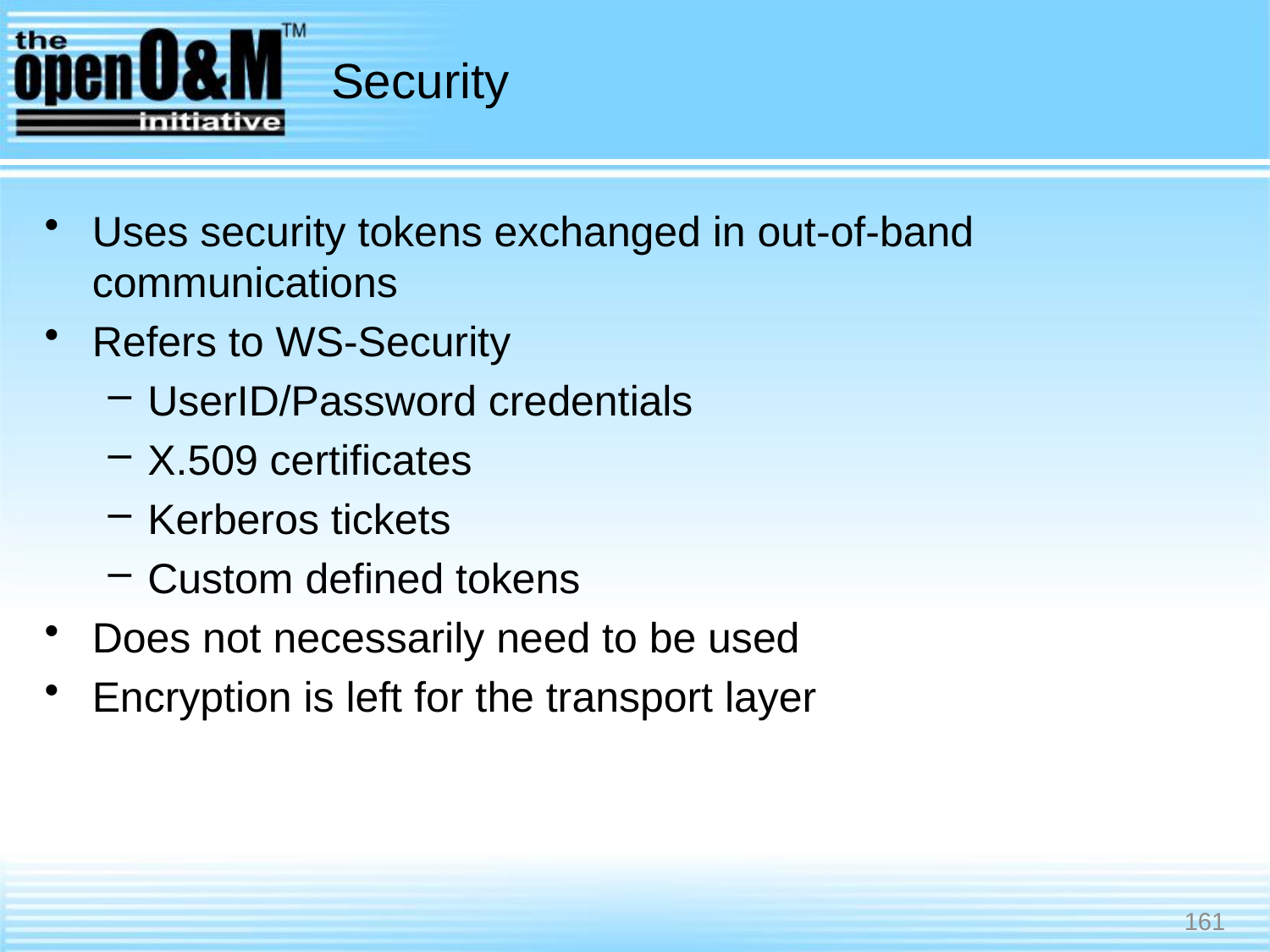

# Security
Uses security tokens exchanged in out-of-band communications
Refers to WS-Security
UserID/Password credentials
X.509 certificates
Kerberos tickets
Custom defined tokens
Does not necessarily need to be used
Encryption is left for the transport layer
161